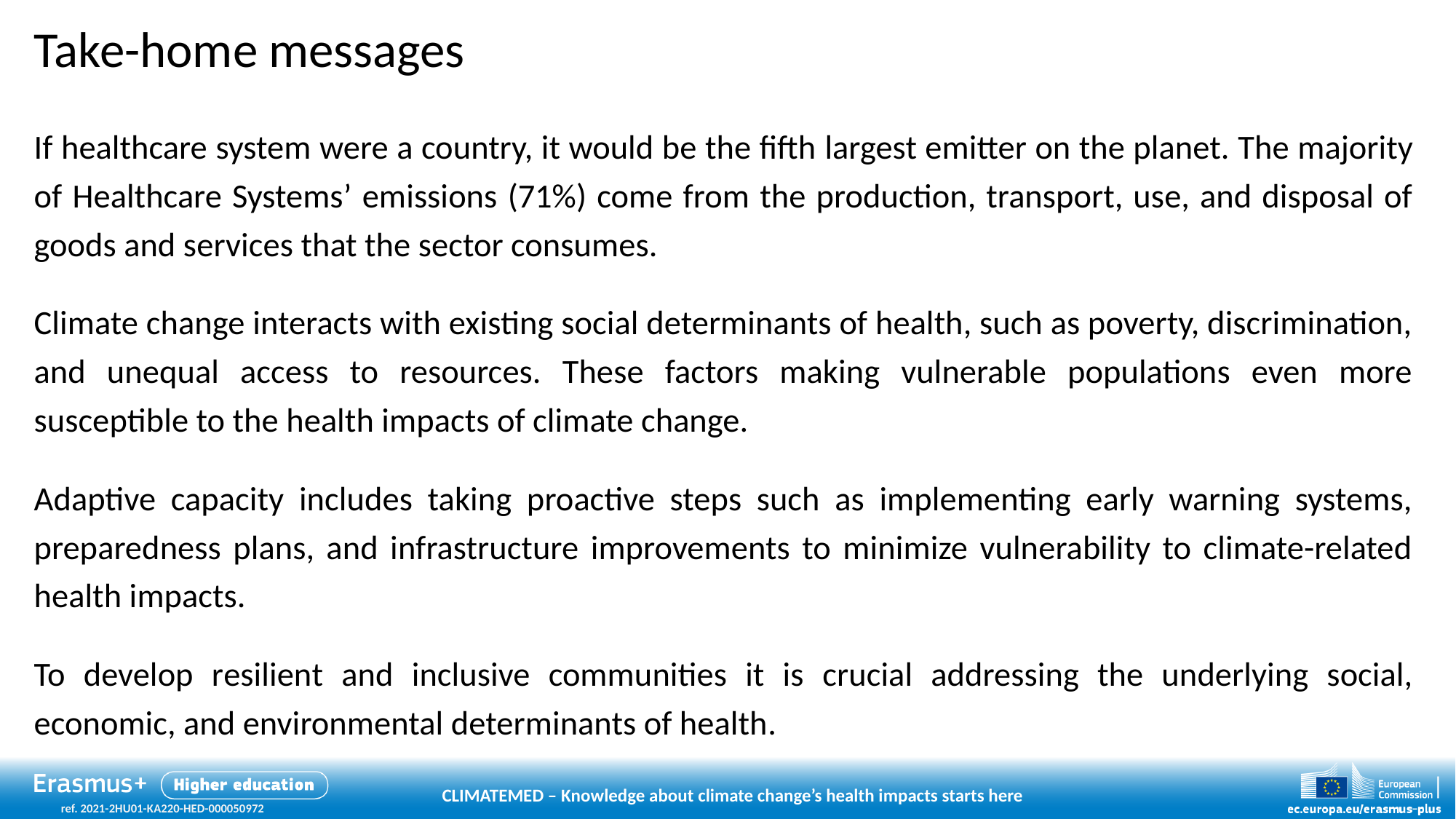

# Take-home messages

If healthcare system were a country, it would be the fifth largest emitter on the planet. The majority of Healthcare Systems’ emissions (71%) come from the production, transport, use, and disposal of goods and services that the sector consumes.
Climate change interacts with existing social determinants of health, such as poverty, discrimination, and unequal access to resources. These factors making vulnerable populations even more susceptible to the health impacts of climate change.
Adaptive capacity includes taking proactive steps such as implementing early warning systems, preparedness plans, and infrastructure improvements to minimize vulnerability to climate-related health impacts.
To develop resilient and inclusive communities it is crucial addressing the underlying social, economic, and environmental determinants of health.